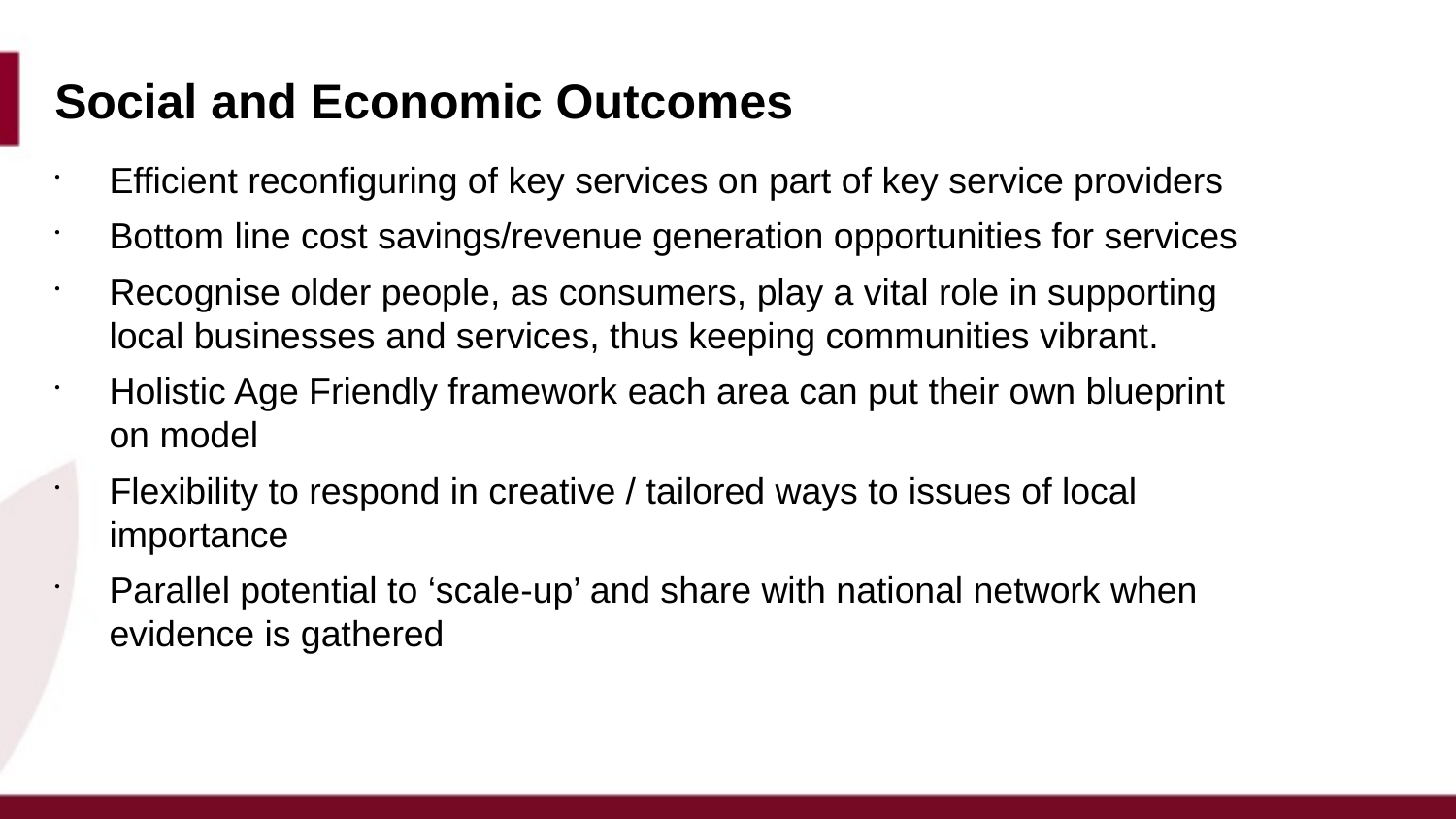

# Social and Economic Outcomes

Efficient reconfiguring of key services on part of key service providers

Bottom line cost savings/revenue generation opportunities for services

Recognise older people, as consumers, play a vital role in supporting local businesses and services, thus keeping communities vibrant.

Holistic Age Friendly framework each area can put their own blueprint on model

Flexibility to respond in creative / tailored ways to issues of local importance

Parallel potential to ‘scale-up’ and share with national network when evidence is gathered